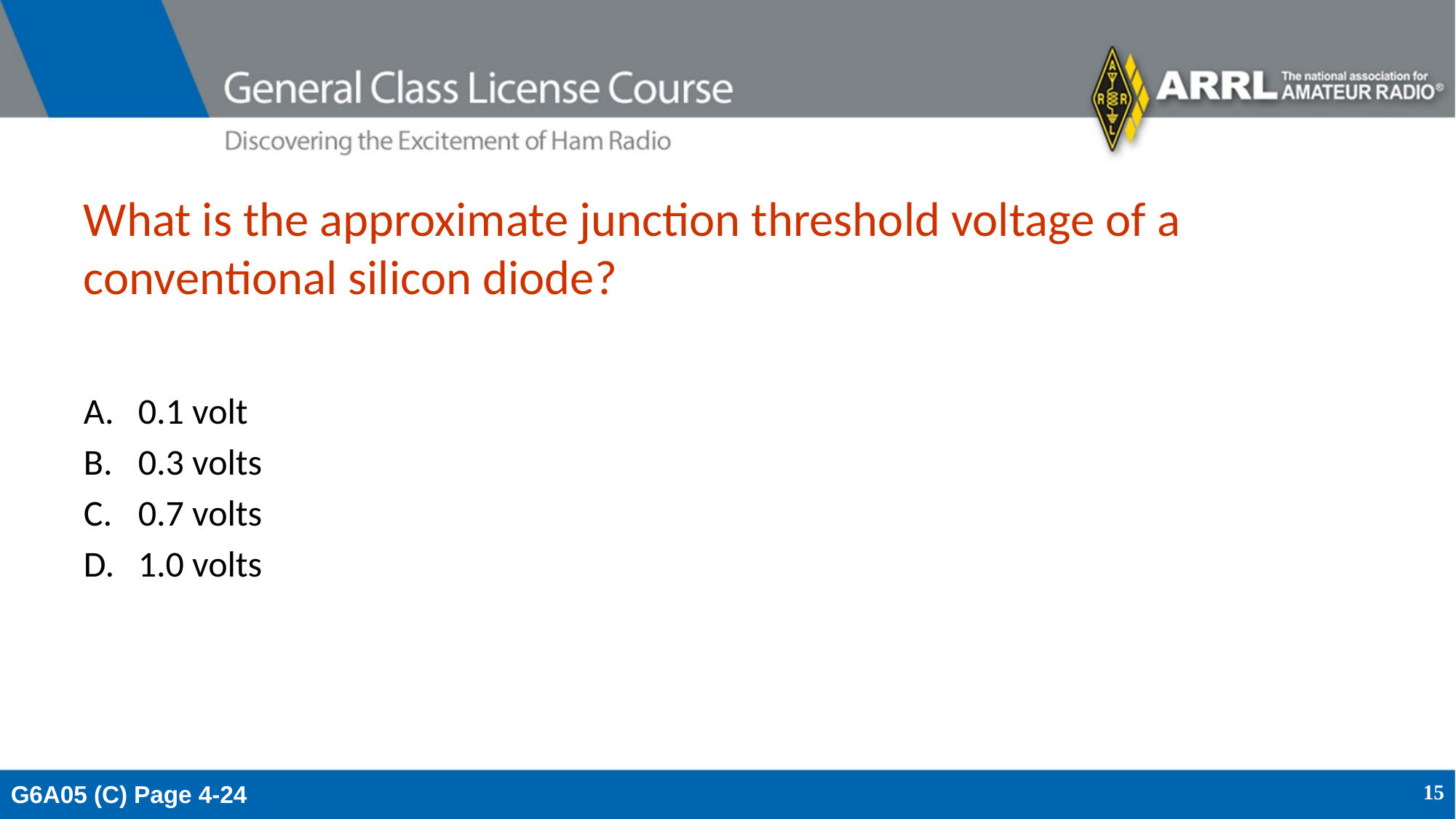

# What is the approximate junction threshold voltage of a conventional silicon diode?
0.1 volt
0.3 volts
0.7 volts
1.0 volts
G6A05 (C) Page 4-24
15